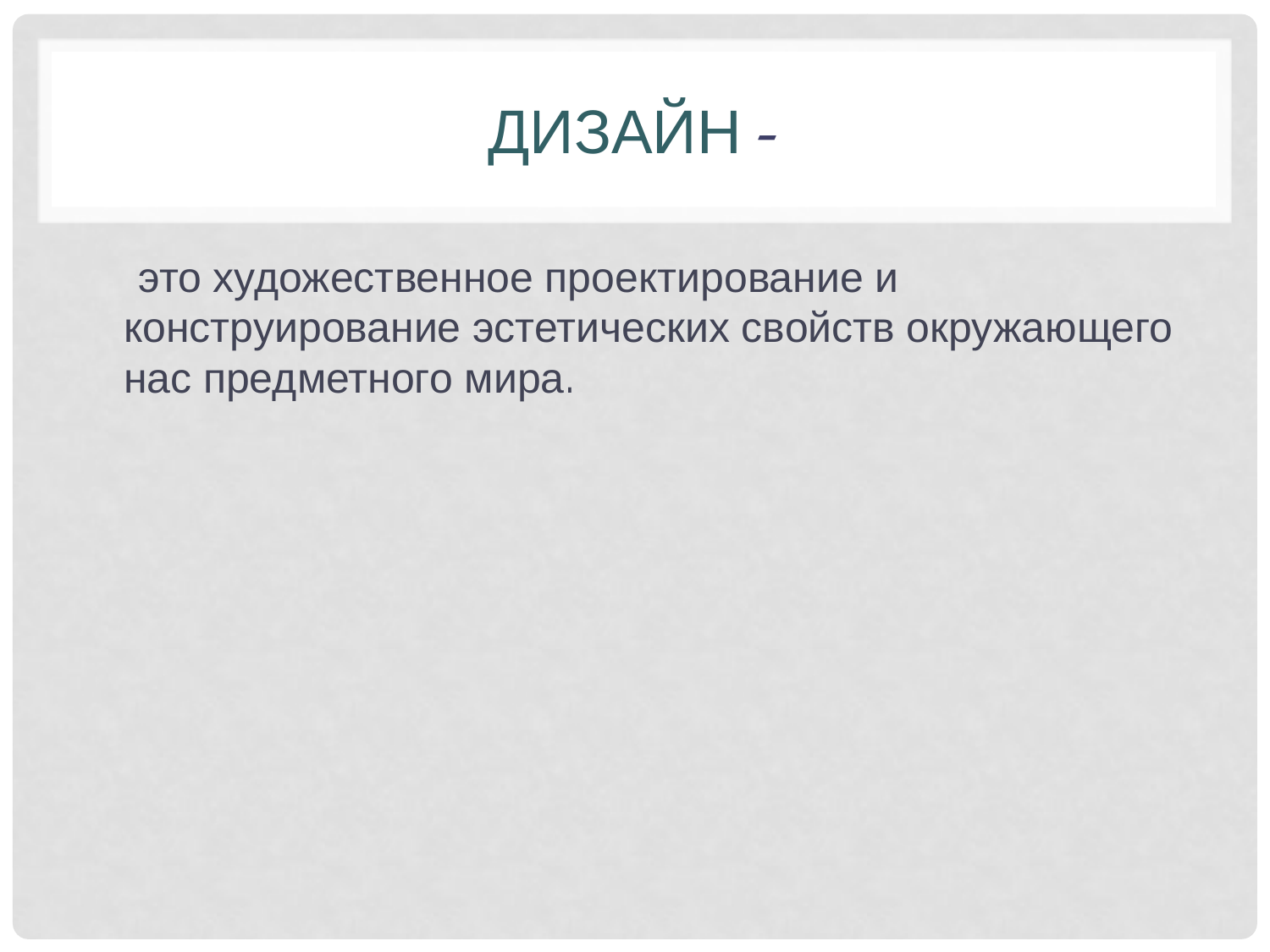

# Дизайн -
    это художественное проектирование и конструирование эстетических свойств окружающего нас предметного мира.